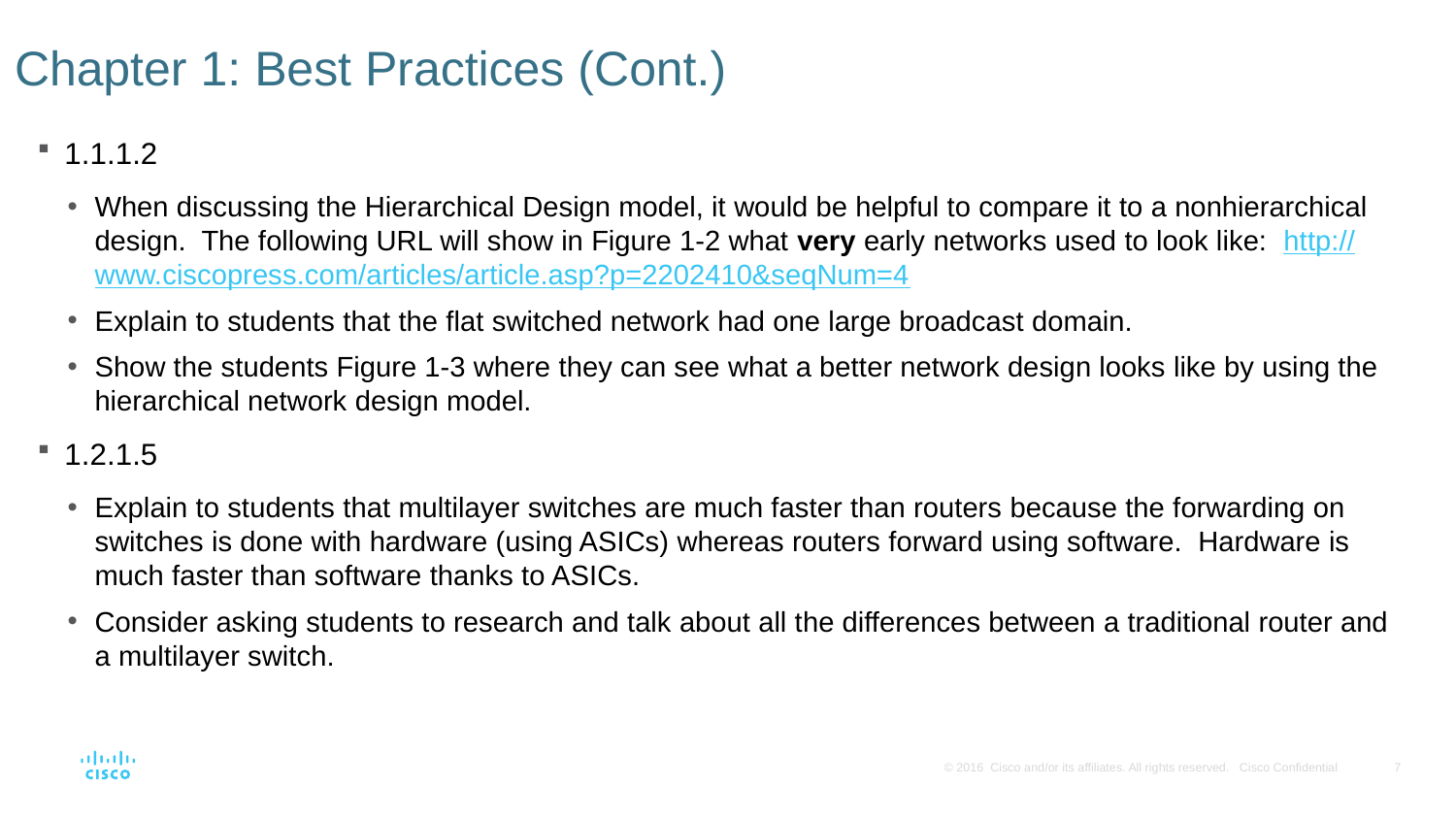

# Chapter 1: Best Practices (Cont.)
1.1.1.2
When discussing the Hierarchical Design model, it would be helpful to compare it to a nonhierarchical design.  The following URL will show in Figure 1-2 what very early networks used to look like:  http://www.ciscopress.com/articles/article.asp?p=2202410&seqNum=4
Explain to students that the flat switched network had one large broadcast domain.
Show the students Figure 1-3 where they can see what a better network design looks like by using the hierarchical network design model.
1.2.1.5
Explain to students that multilayer switches are much faster than routers because the forwarding on switches is done with hardware (using ASICs) whereas routers forward using software.  Hardware is much faster than software thanks to ASICs.
Consider asking students to research and talk about all the differences between a traditional router and a multilayer switch.